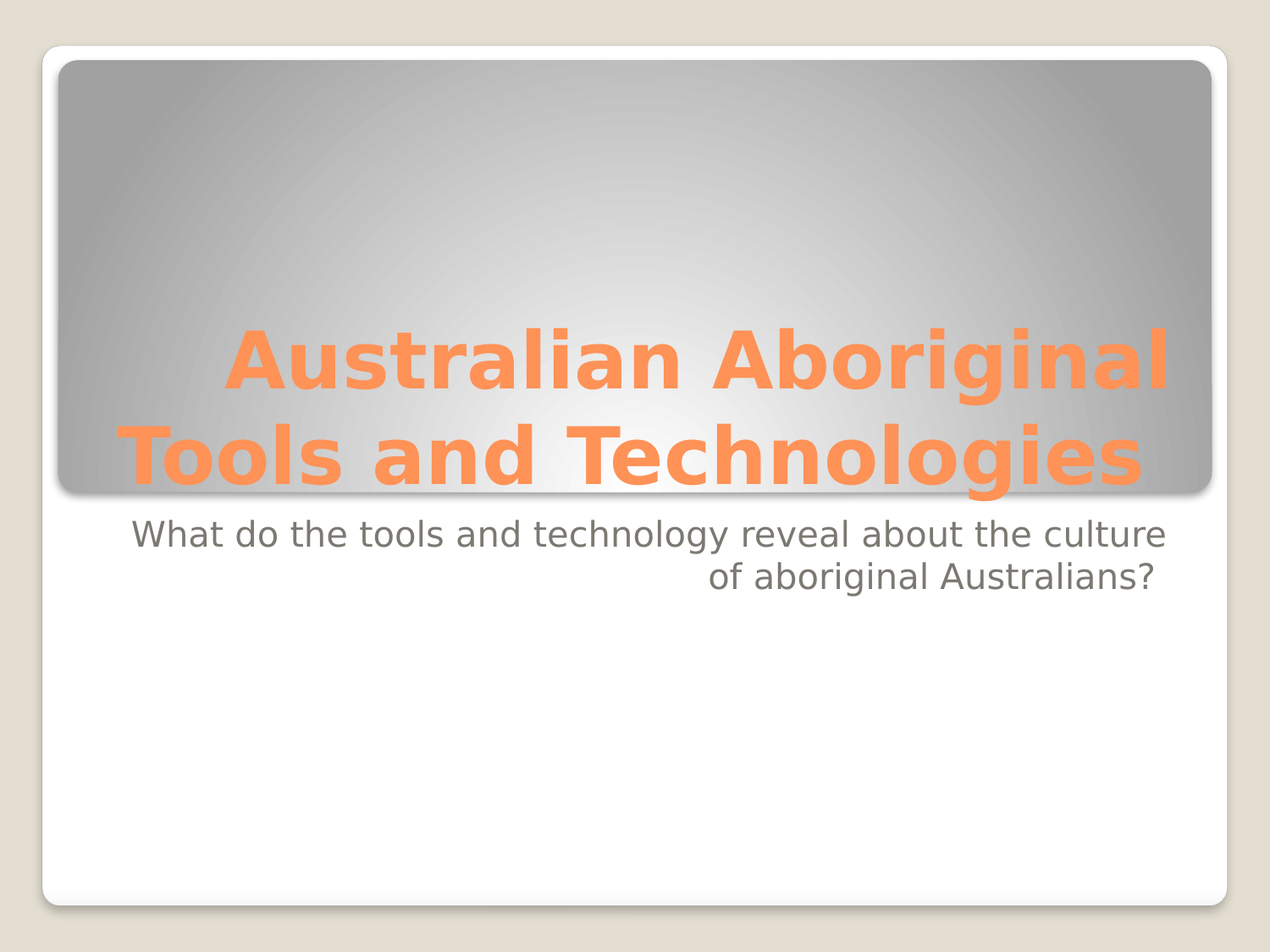

# Australian Aboriginal Tools and Technologies
What do the tools and technology reveal about the culture of aboriginal Australians?